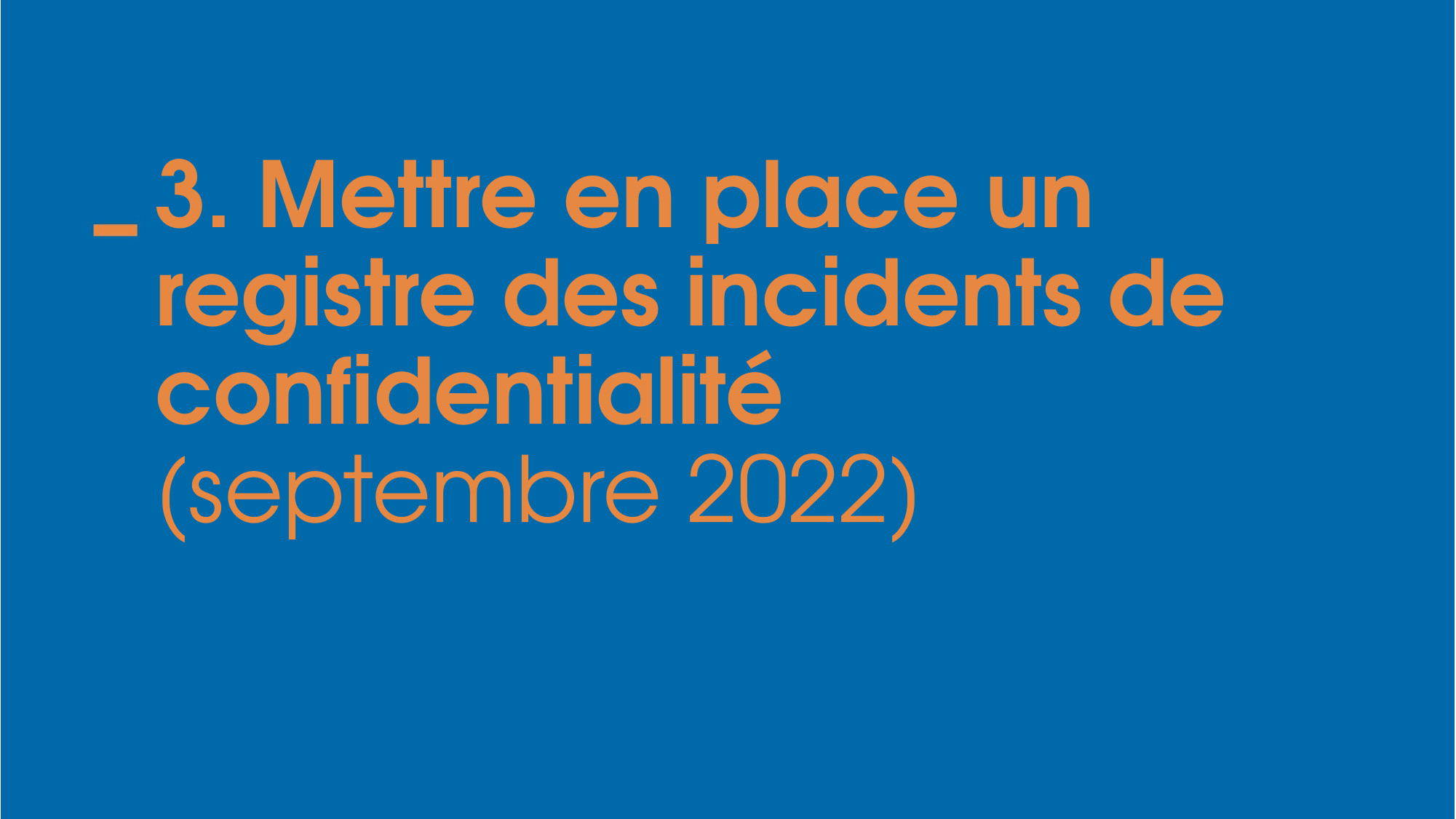

01
# 3. Mettre en place un registre des incidents de confidentialité
(septembre 2022)